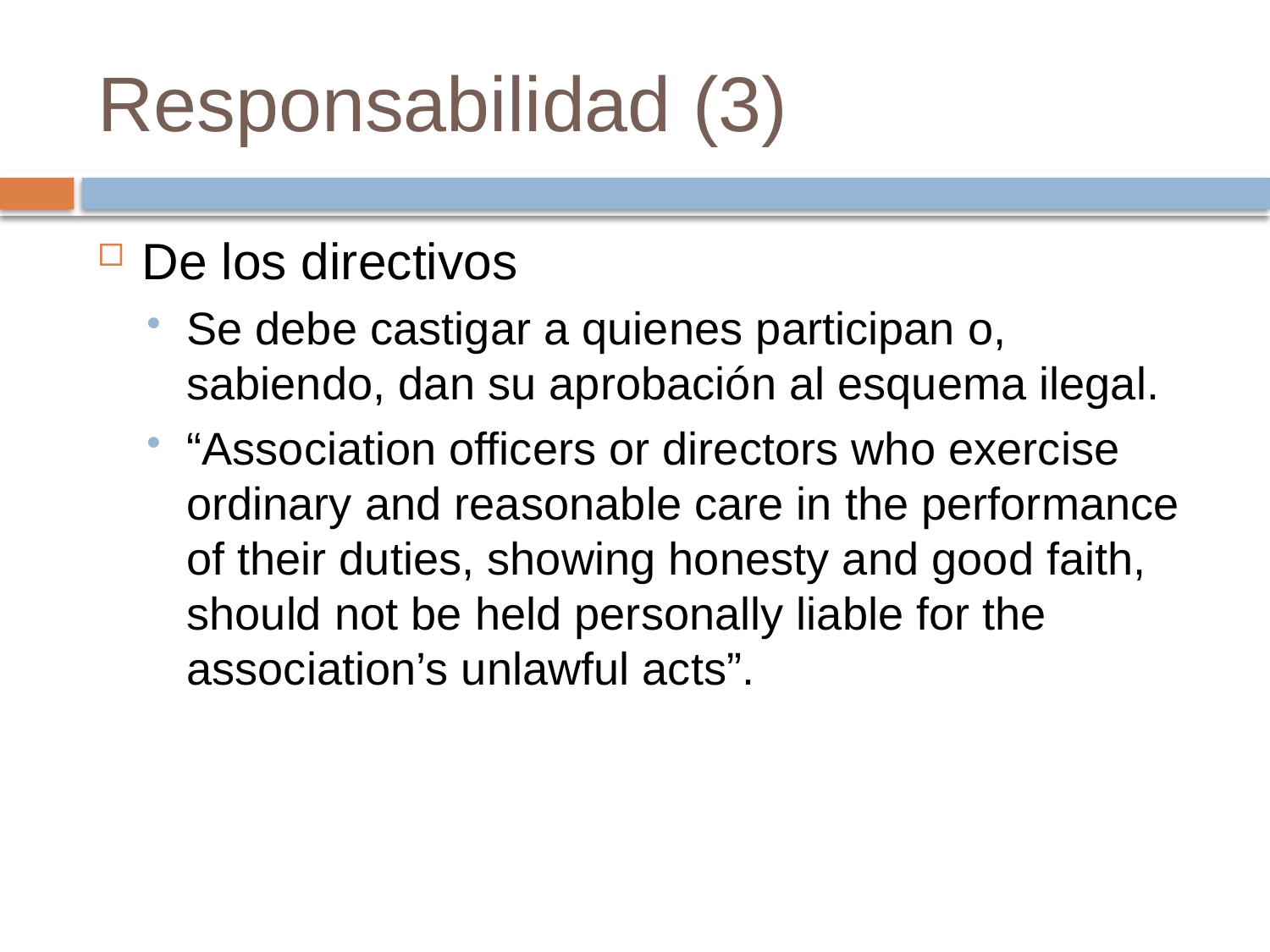

# Responsabilidad (3)
De los directivos
Se debe castigar a quienes participan o, sabiendo, dan su aprobación al esquema ilegal.
“Association officers or directors who exercise ordinary and reasonable care in the performance of their duties, showing honesty and good faith, should not be held personally liable for the association’s unlawful acts”.